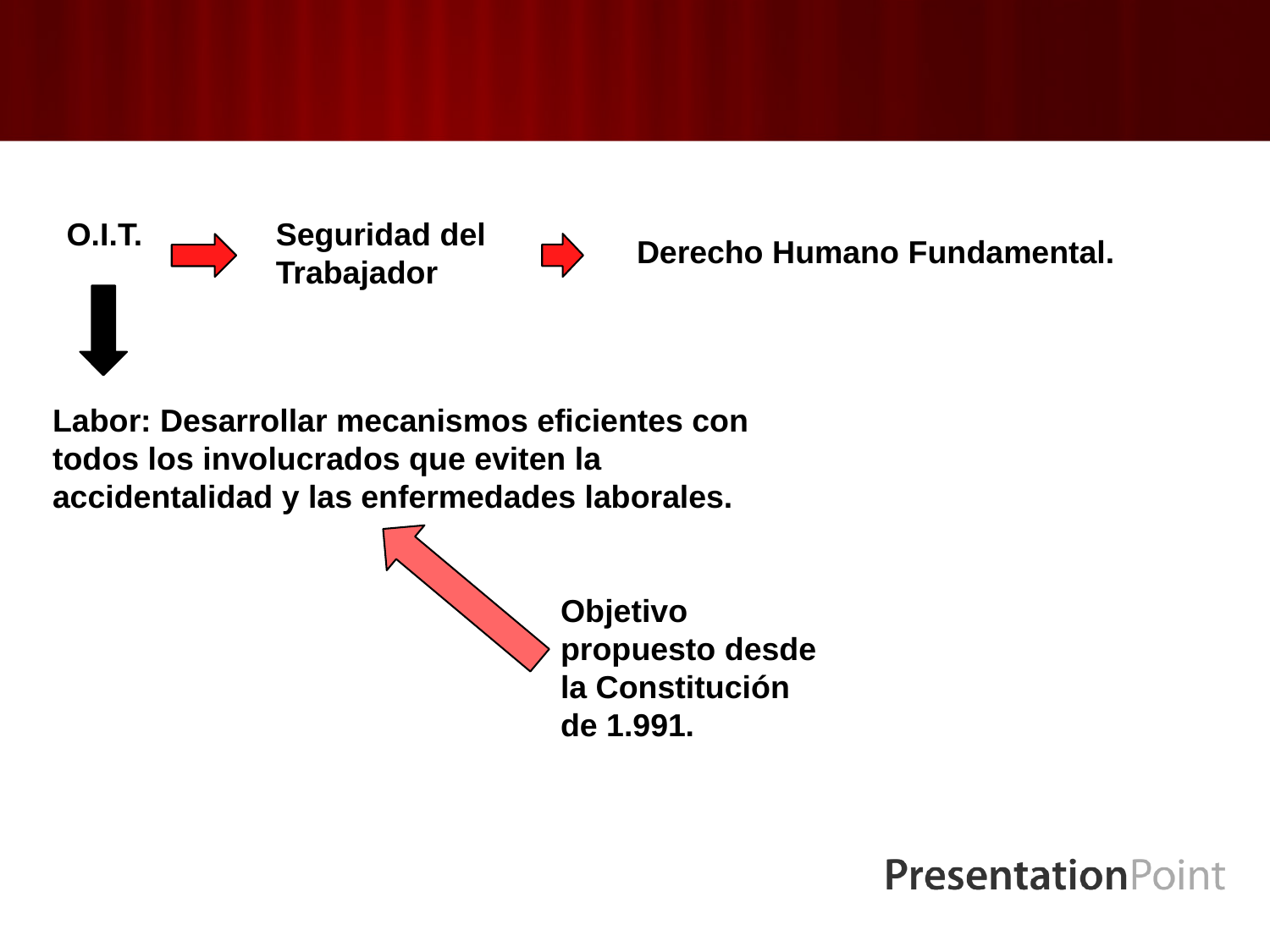

O.I.T.
Seguridad del Trabajador
Derecho Humano Fundamental.

Labor: Desarrollar mecanismos eficientes con todos los involucrados que eviten la accidentalidad y las enfermedades laborales.

				Objetivo 					propuesto desde 				la Constitución 					de 1.991.